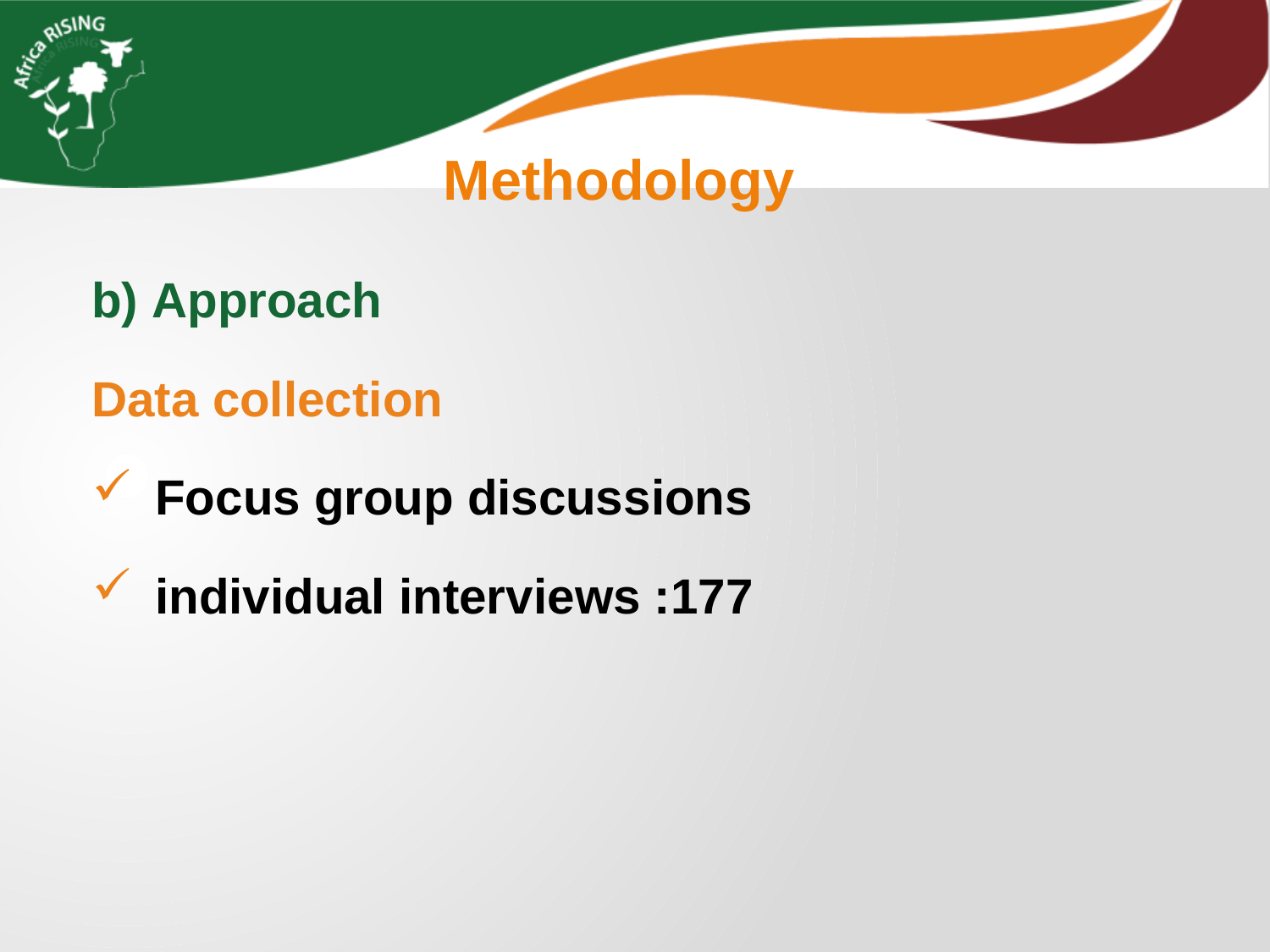

Methodology
b) Approach
Data collection
Focus group discussions
individual interviews :177